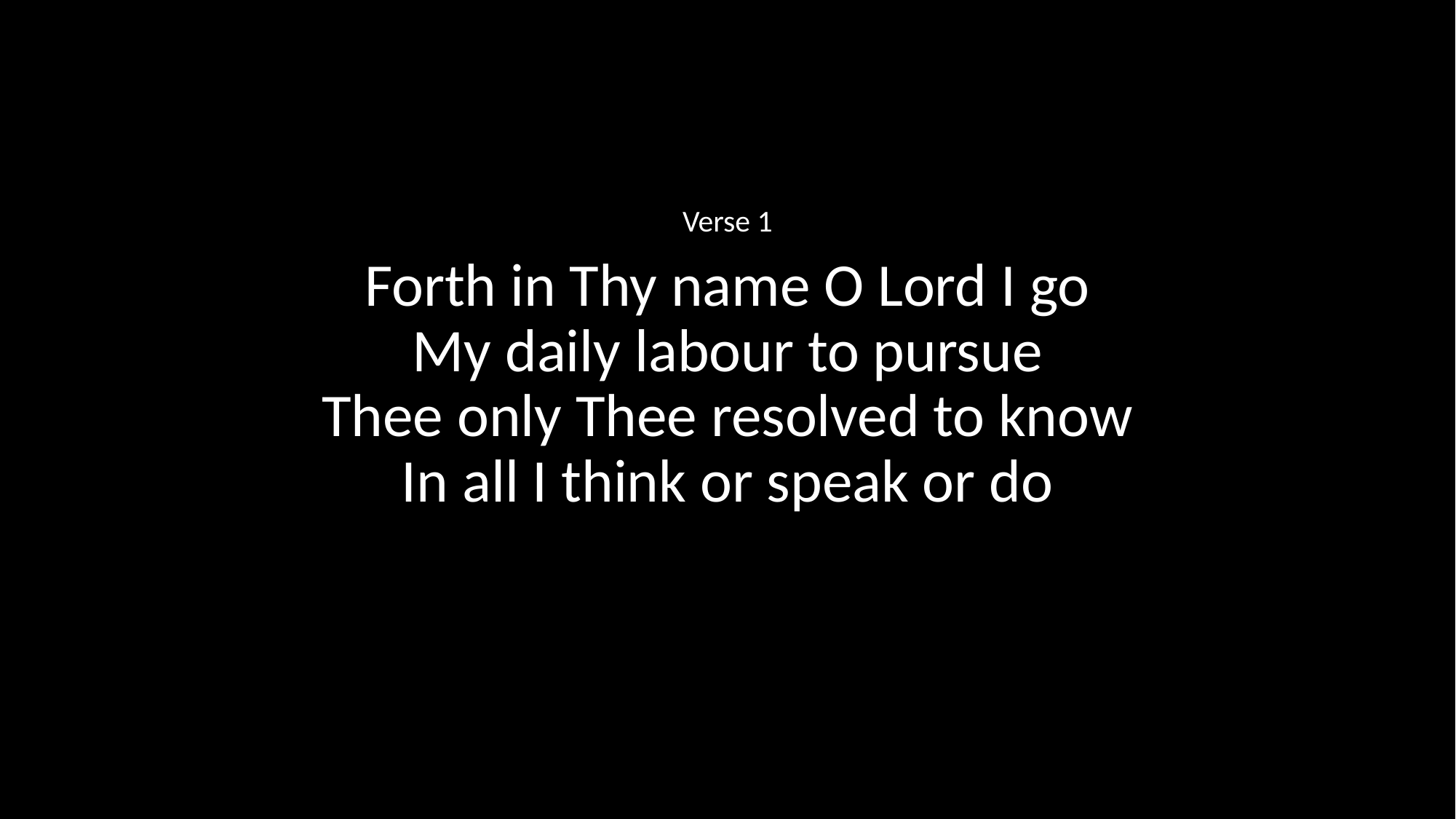

Verse 1
Forth in Thy name O Lord I go
My daily labour to pursue
Thee only Thee resolved to know
In all I think or speak or do